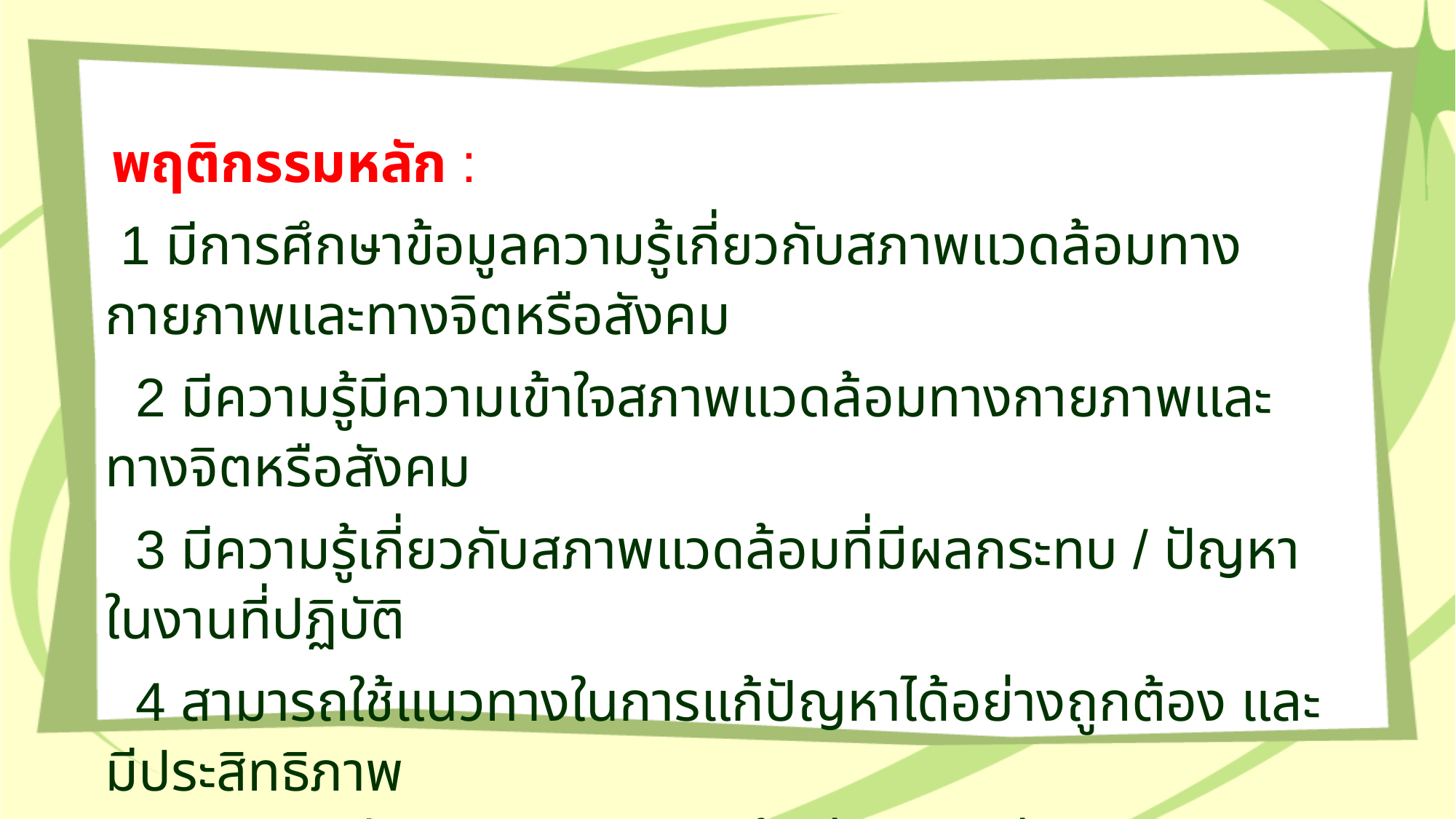

พฤติกรรมหลัก :
 1 มีการศึกษาข้อมูลความรู้เกี่ยวกับสภาพแวดล้อมทางกายภาพและทางจิตหรือสังคม
  2 มีความรู้มีความเข้าใจสภาพแวดล้อมทางกายภาพและทางจิตหรือสังคม
  3 มีความรู้เกี่ยวกับสภาพแวดล้อมที่มีผลกระทบ / ปัญหา ในงานที่ปฏิบัติ
  4 สามารถใช้แนวทางในการแก้ปัญหาได้อย่างถูกต้อง และมีประสิทธิภาพ
  5 มีความเชี่ยวชาญในบริเวณพื้นที่ทำงาน ที่มีความเหมาะสมกับสภาพแวดล้อม